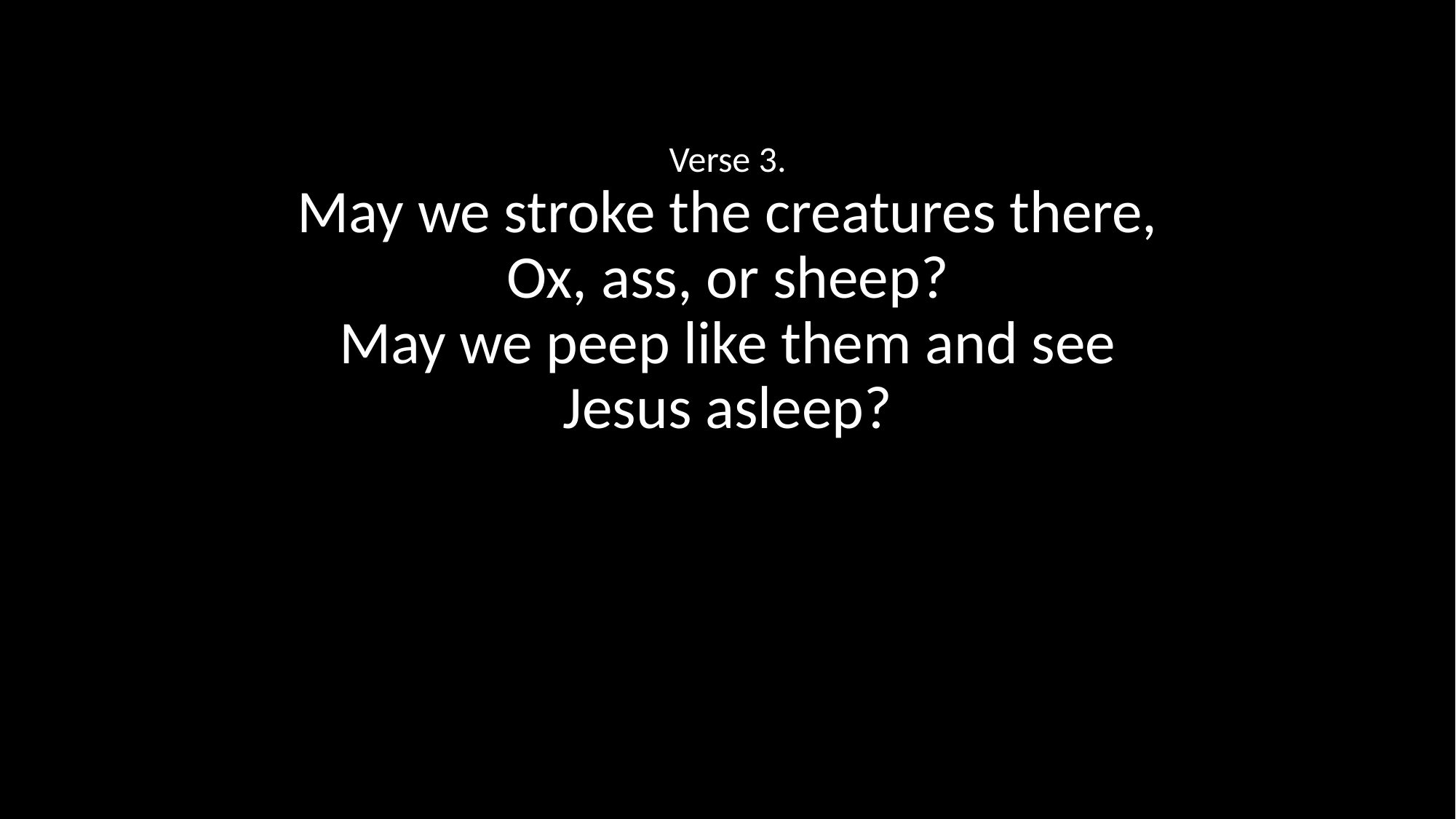

Verse 3.
May we stroke the creatures there,
Ox, ass, or sheep?
May we peep like them and see
Jesus asleep?